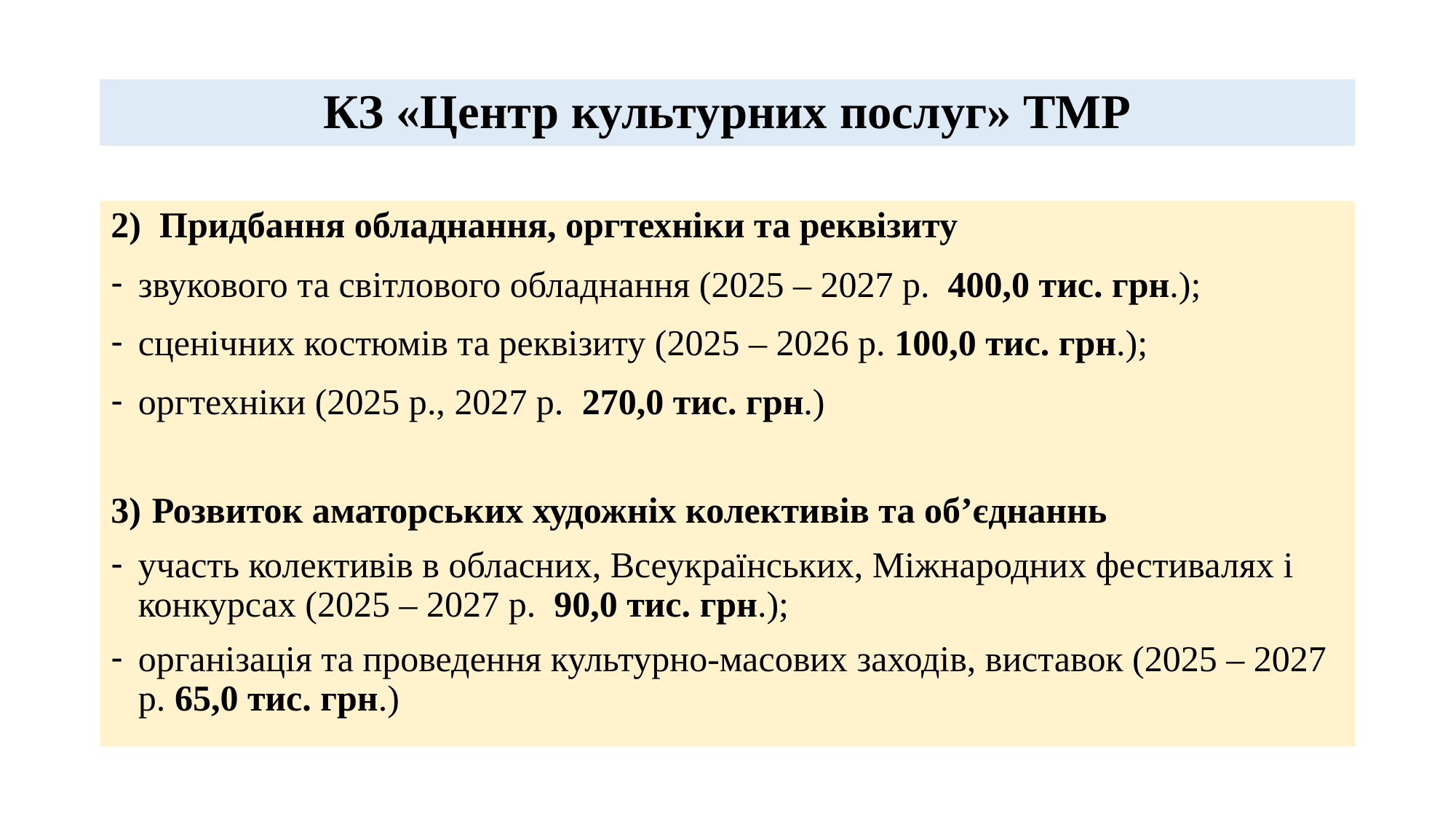

# КЗ «Центр культурних послуг» ТМР
2)  Придбання обладнання, оргтехніки та реквізиту
звукового та світлового обладнання (2025 – 2027 р.  400,0 тис. грн.);
сценічних костюмів та реквізиту (2025 – 2026 р. 100,0 тис. грн.);
оргтехніки (2025 р., 2027 р.  270,0 тис. грн.)

Розвиток аматорських художніх колективів та об’єднаннь
участь колективів в обласних, Всеукраїнських, Міжнародних фестивалях і конкурсах (2025 – 2027 р.  90,0 тис. грн.);
організація та проведення культурно-масових заходів, виставок (2025 – 2027 р. 65,0 тис. грн.)